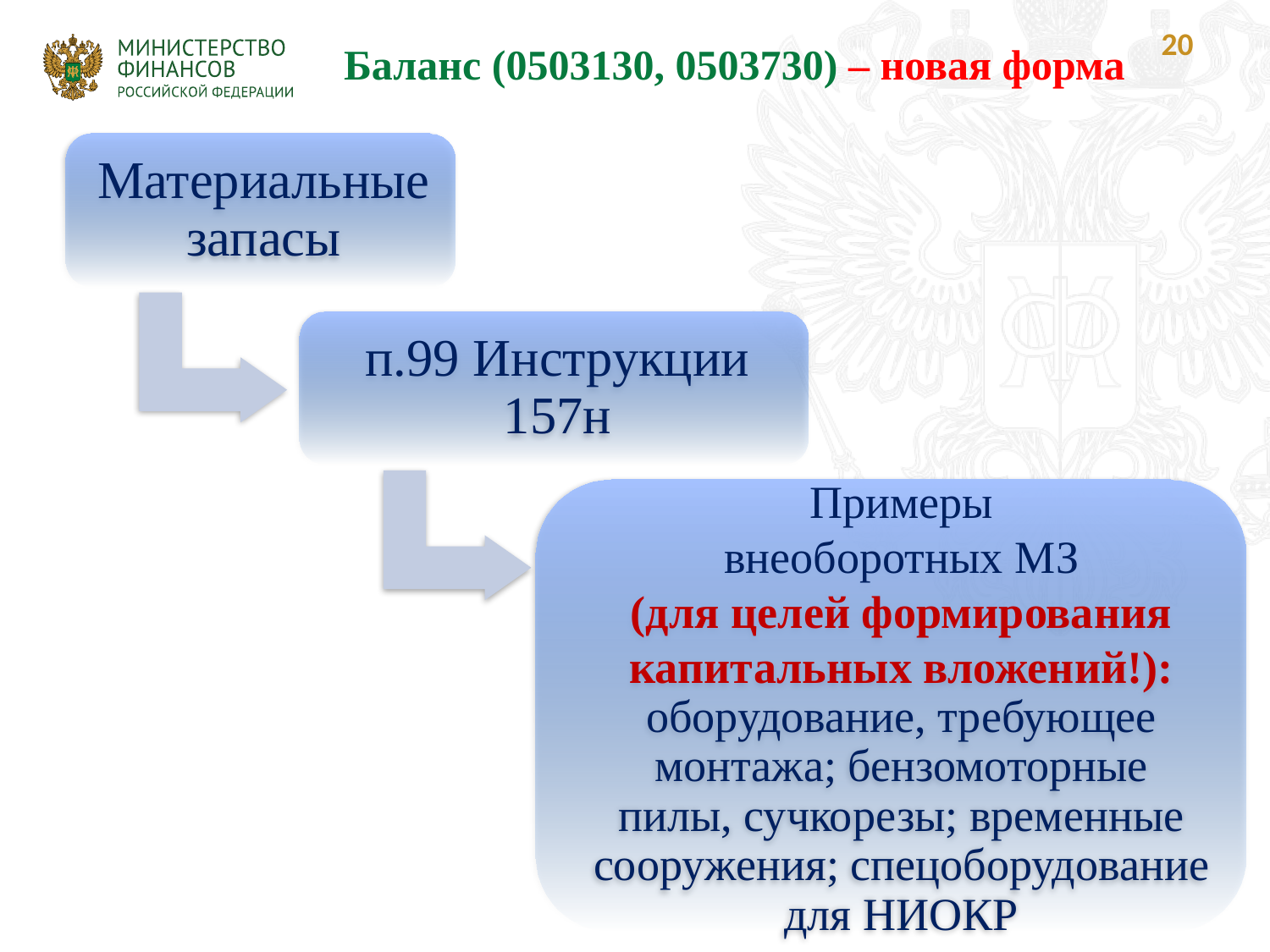

20
Баланс (0503130, 0503730) – новая форма
Материальные запасы
п.99 Инструкции 157н
Примеры
внеоборотных МЗ
(для целей формирования капитальных вложений!):
оборудование, требующее монтажа; бензомоторные пилы, сучкорезы; временные сооружения; спецоборудование для НИОКР